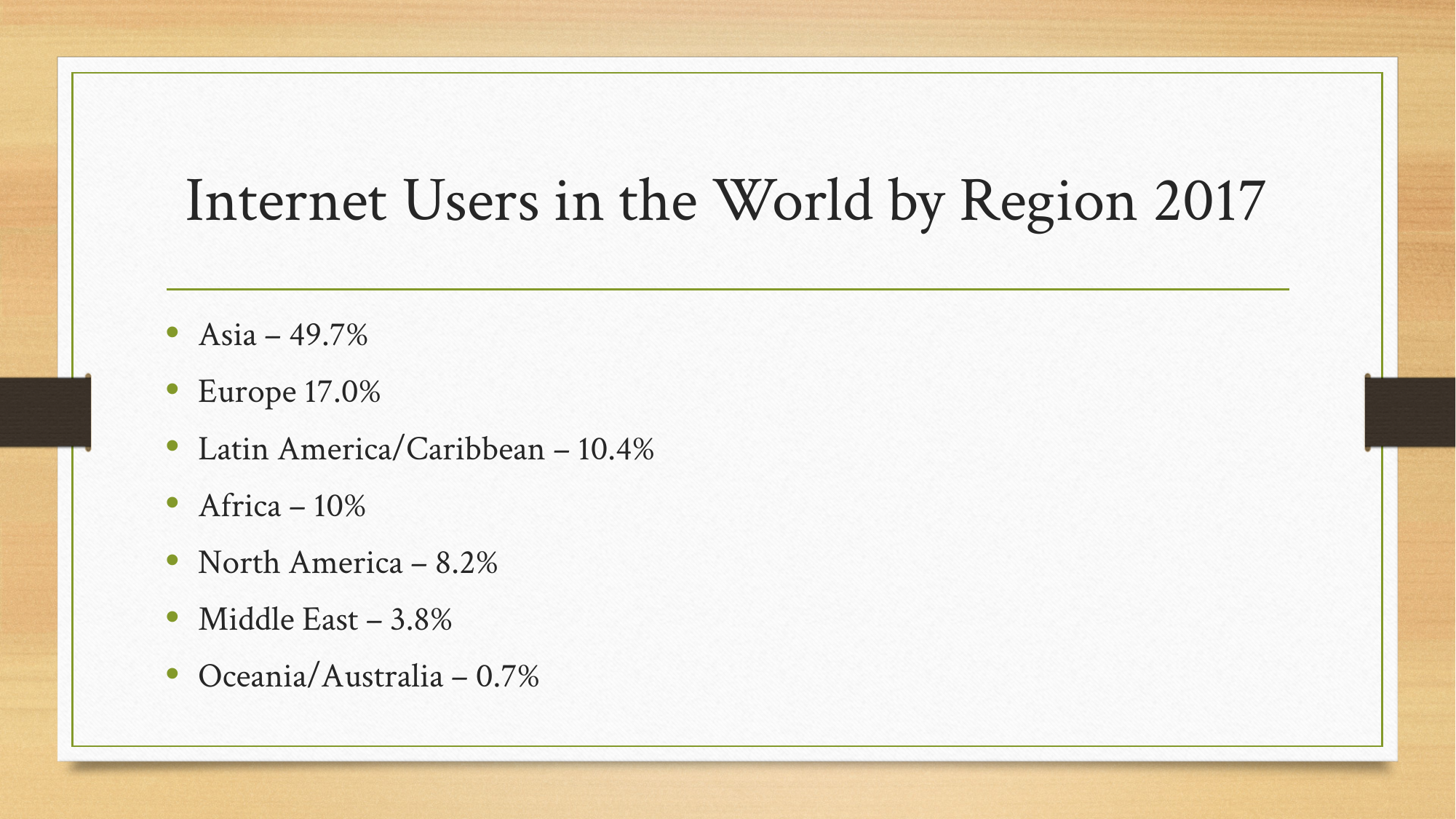

# Internet Users in the World by Region 2017
Asia – 49.7%
Europe 17.0%
Latin America/Caribbean – 10.4%
Africa – 10%
North America – 8.2%
Middle East – 3.8%
Oceania/Australia – 0.7%